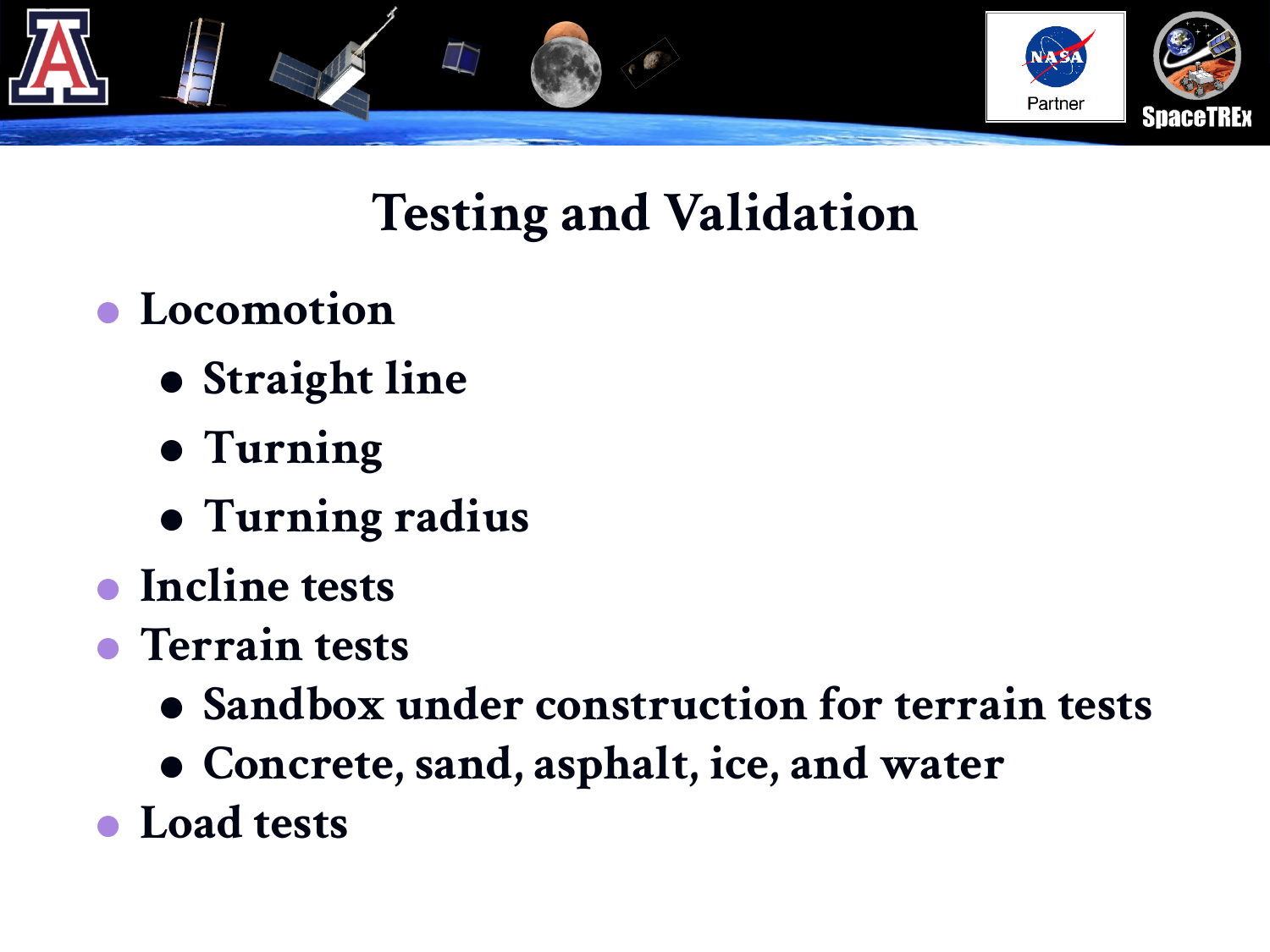

# Testing and Validation
Locomotion
Straight line
Turning
Turning radius
Incline tests
Terrain tests
Sandbox under construction for terrain tests
Concrete, sand, asphalt, ice, and water
Load tests